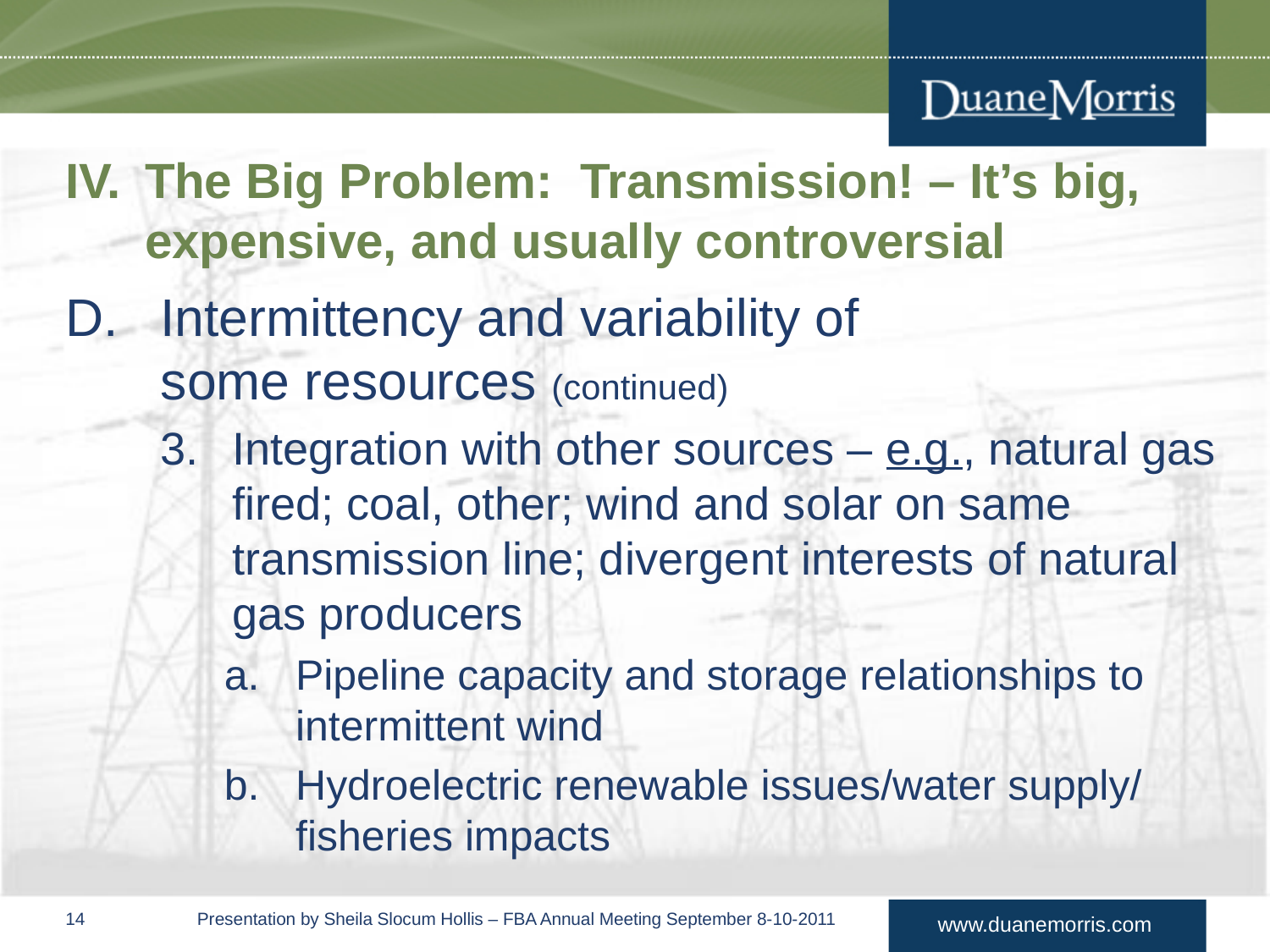

# The Big Problem:  Transmission! – It’s big, expensive, and usually controversial
Intermittency and variability of
some resources (continued)
Integration with other sources – e.g., natural gas fired; coal, other; wind and solar on same transmission line; divergent interests of natural gas producers
Pipeline capacity and storage relationships to intermittent wind
Hydroelectric renewable issues/water supply/ fisheries impacts

14	 Presentation by Sheila Slocum Hollis – FBA Annual Meeting September 8-10-2011